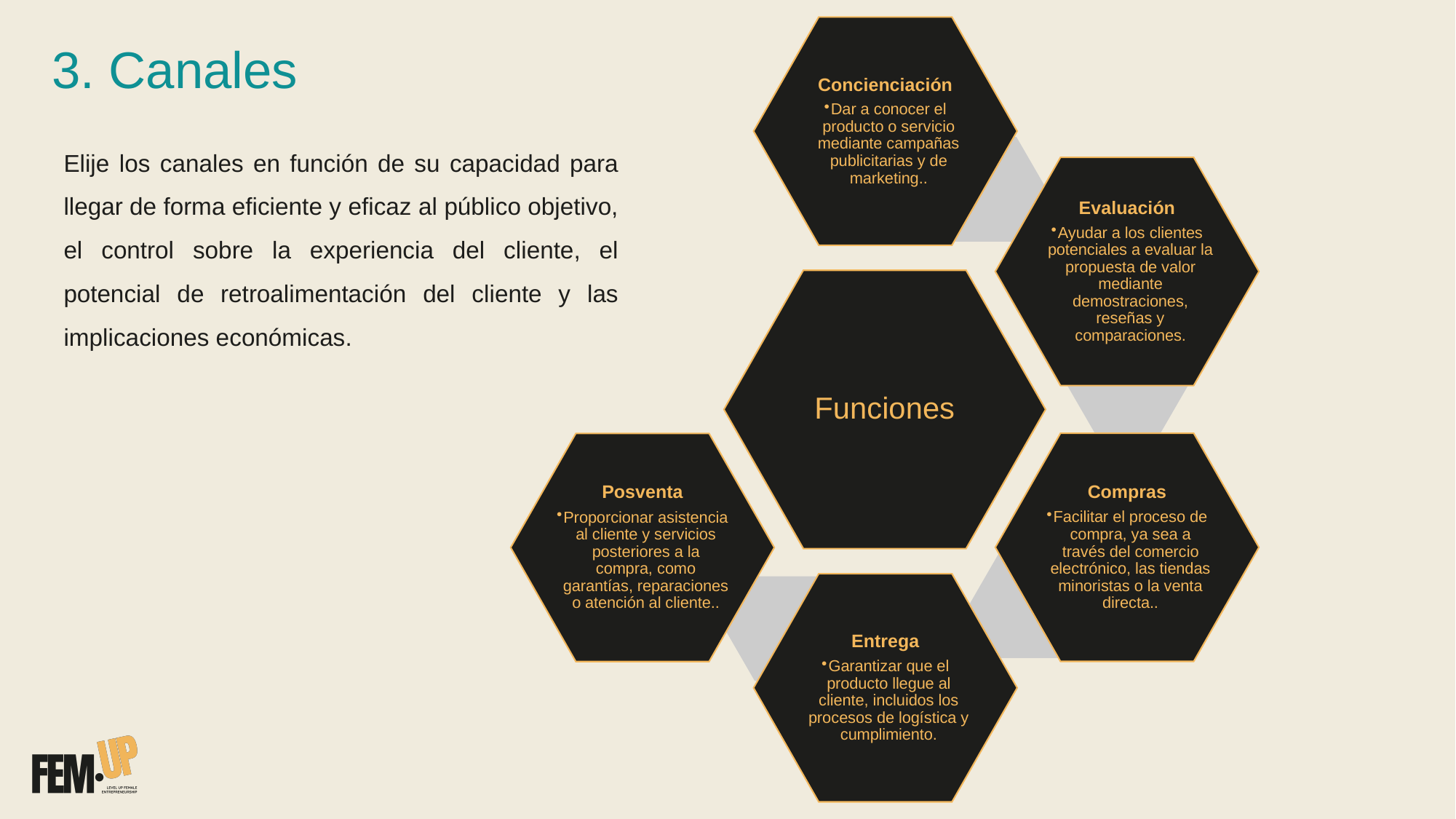

Funciones
Concienciación
Dar a conocer el producto o servicio mediante campañas publicitarias y de marketing..
Evaluación
Ayudar a los clientes potenciales a evaluar la propuesta de valor mediante demostraciones, reseñas y comparaciones.
Compras
Facilitar el proceso de compra, ya sea a través del comercio electrónico, las tiendas minoristas o la venta directa..
Entrega
Garantizar que el producto llegue al cliente, incluidos los procesos de logística y cumplimiento.
Posventa
Proporcionar asistencia al cliente y servicios posteriores a la compra, como garantías, reparaciones o atención al cliente..
# 3. Canales
Elije los canales en función de su capacidad para llegar de forma eficiente y eficaz al público objetivo, el control sobre la experiencia del cliente, el potencial de retroalimentación del cliente y las implicaciones económicas.